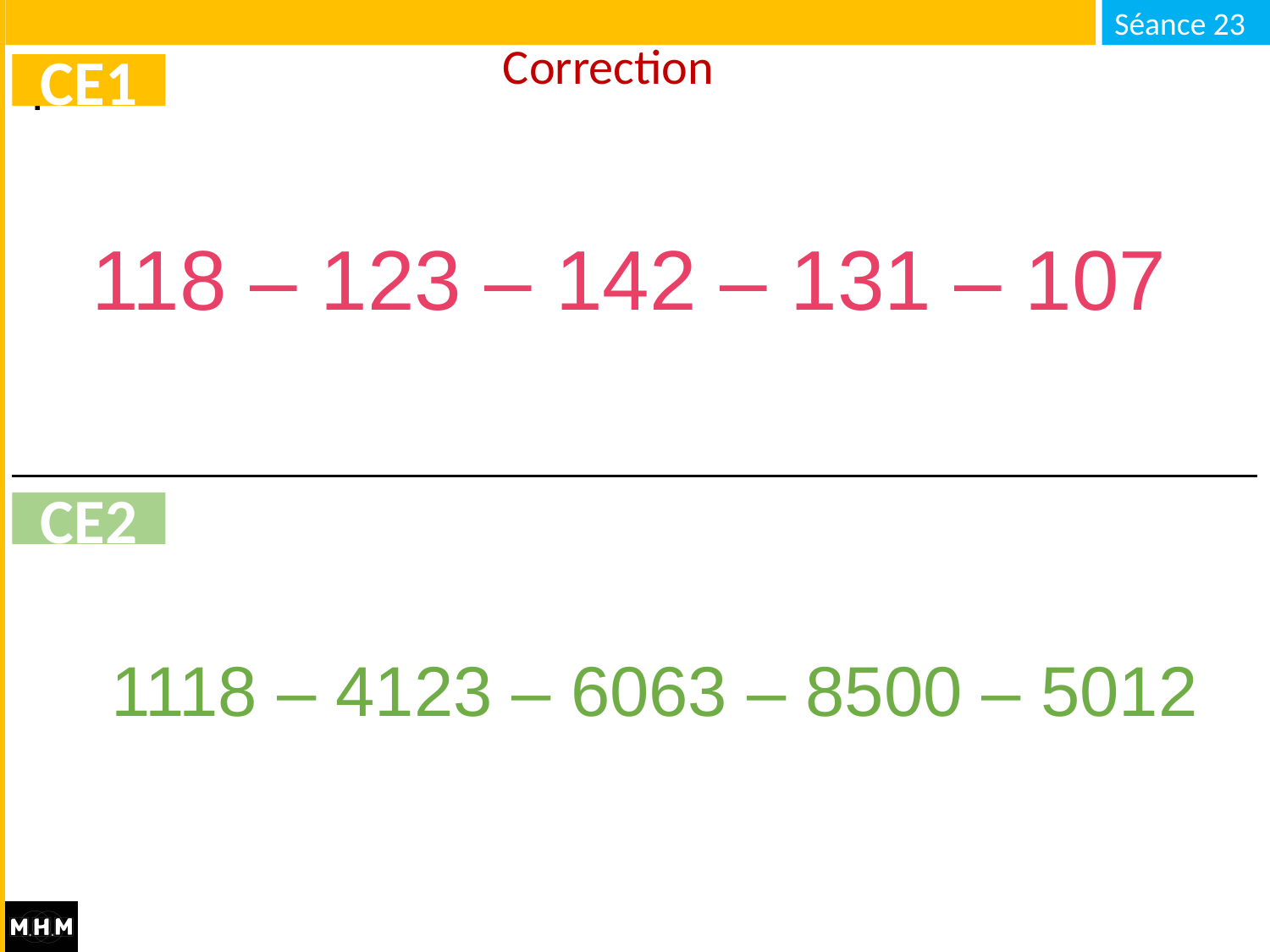

# Correction
CE1
118 – 123 – 142 – 131 – 107
CE2
1118 – 4123 – 6063 – 8500 – 5012